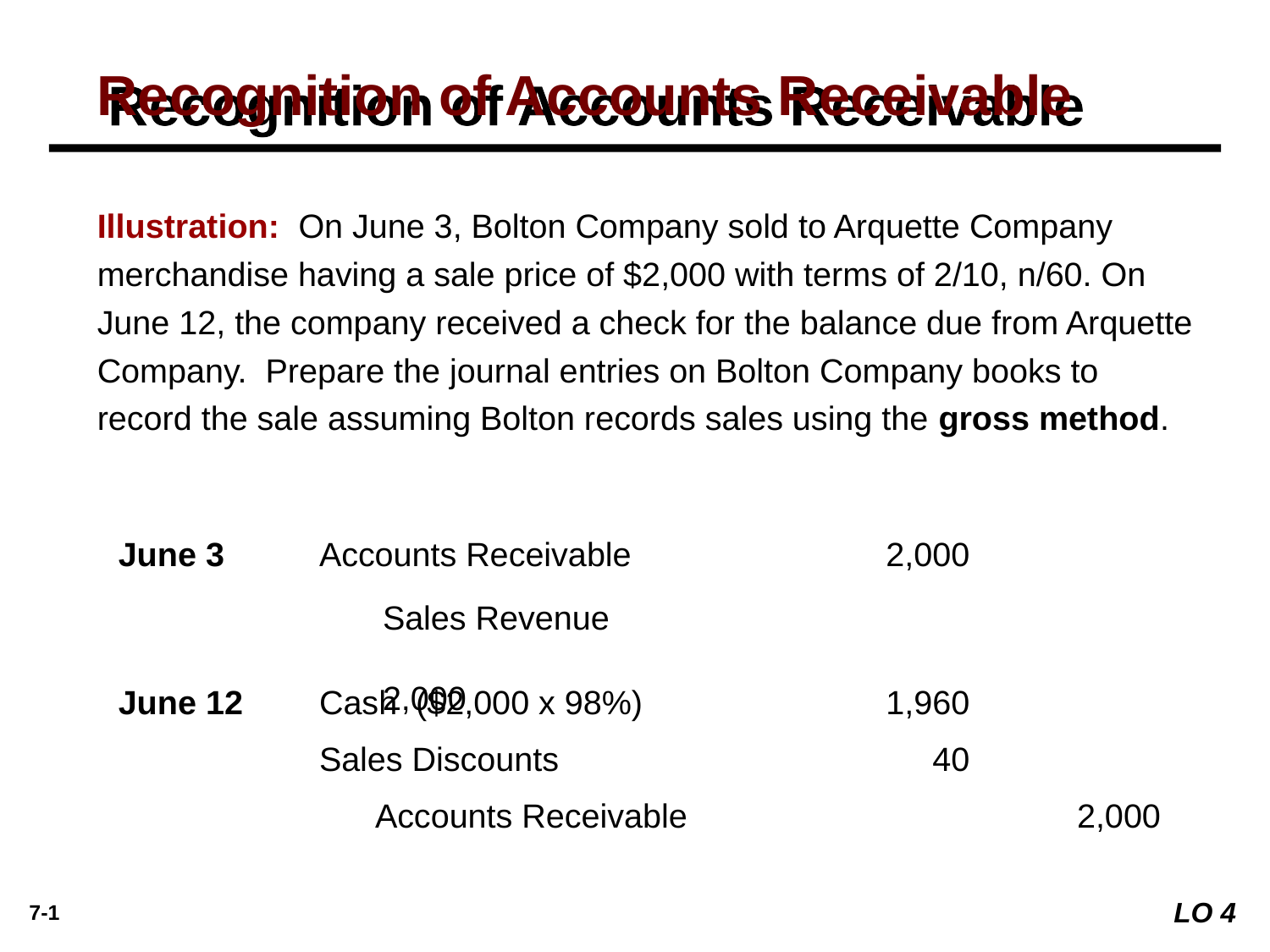

Recognition of Accounts Receivable

Illustration:  On June 3, Bolton Company sold to Arquette Company merchandise having a sale price of $2,000 with terms of 2/10, n/60. On June 12, the company received a check for the balance due from Arquette Company.  Prepare the journal entries on Bolton Company books to record the sale assuming Bolton records sales using the gross method.
June 3
Accounts Receivable  	2,000
Sales Revenue	2,000
June 12
Cash  ($2,000 x 98%)	1,960
Sales Discounts                           	40
      Accounts Receivable                          		2,000
LO 4